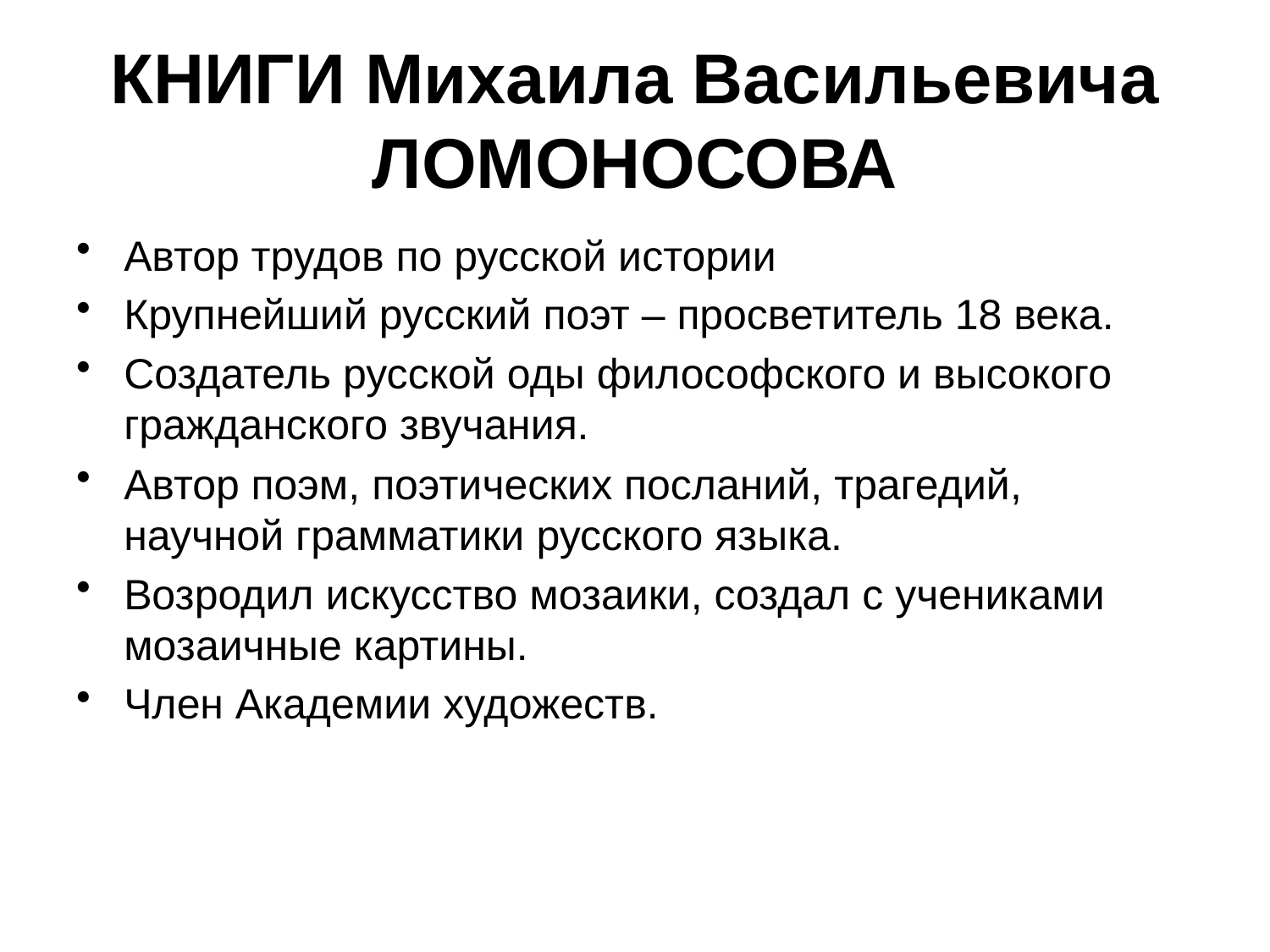

# КНИГИ Михаила Васильевича ЛОМОНОСОВА
Автор трудов по русской истории
Крупнейший русский поэт – просветитель 18 века.
Создатель русской оды философского и высокого гражданского звучания.
Автор поэм, поэтических посланий, трагедий, научной грамматики русского языка.
Возродил искусство мозаики, создал с учениками мозаичные картины.
Член Академии художеств.